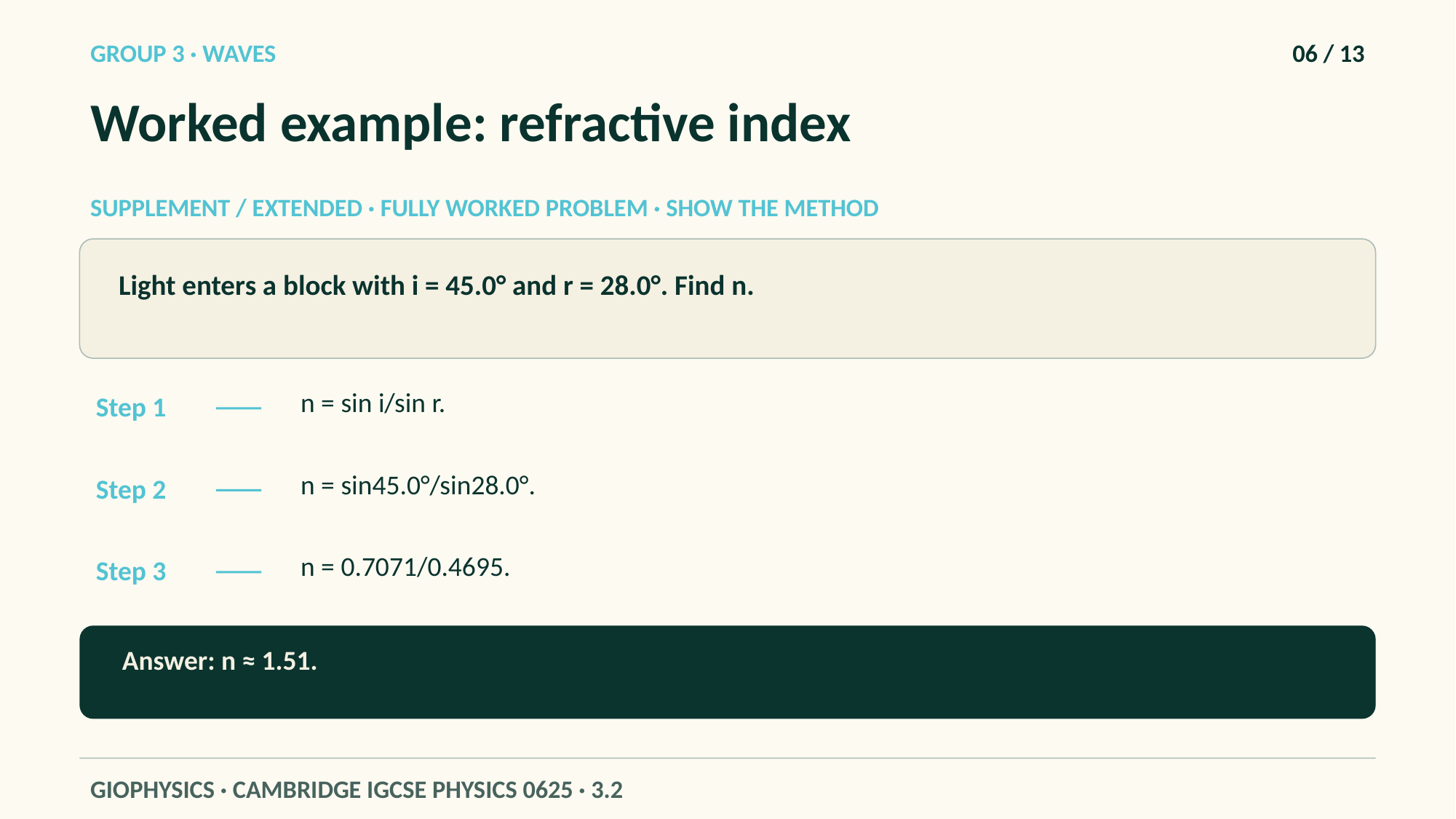

GROUP 3 · WAVES
06 / 13
Worked example: refractive index
SUPPLEMENT / EXTENDED · FULLY WORKED PROBLEM · SHOW THE METHOD

Light enters a block with i = 45.0° and r = 28.0°. Find n.
n = sin i/sin r.
Step 1

n = sin45.0°/sin28.0°.
Step 2

n = 0.7071/0.4695.
Step 3

Answer: n ≈ 1.51.

GIOPHYSICS · CAMBRIDGE IGCSE PHYSICS 0625 · 3.2